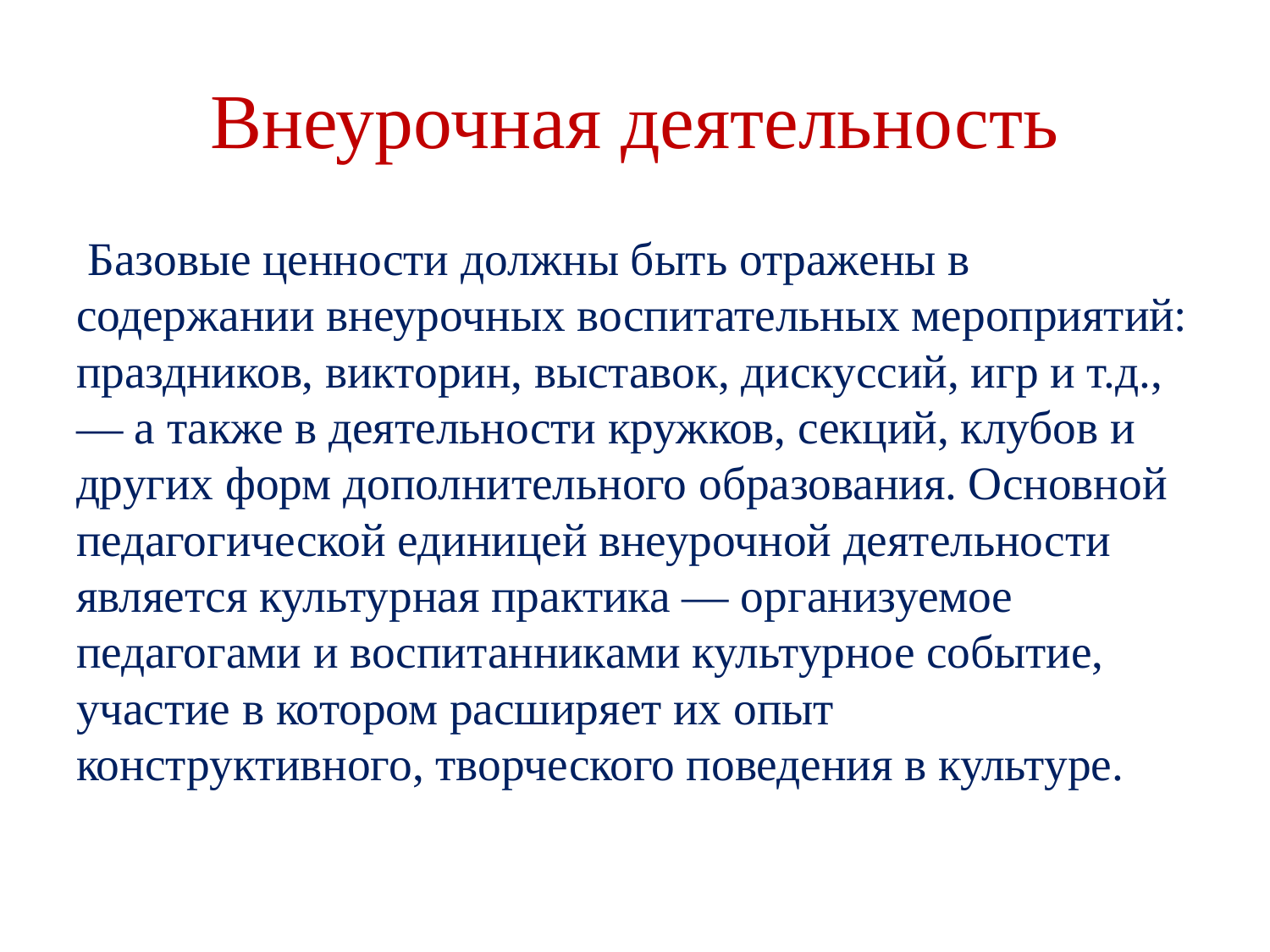

# Внеурочная деятельность
 Базовые ценности должны быть отражены в содержании внеурочных воспитательных мероприятий: праздников, викторин, выставок, дискуссий, игр и т.д., — а также в деятельности кружков, секций, клубов и других форм дополнительного образования. Основной педагогической единицей внеурочной деятельности является культурная практика — организуемое педагогами и воспитанниками культурное событие, участие в котором расширяет их опыт конструктивного, творческого поведения в культуре.